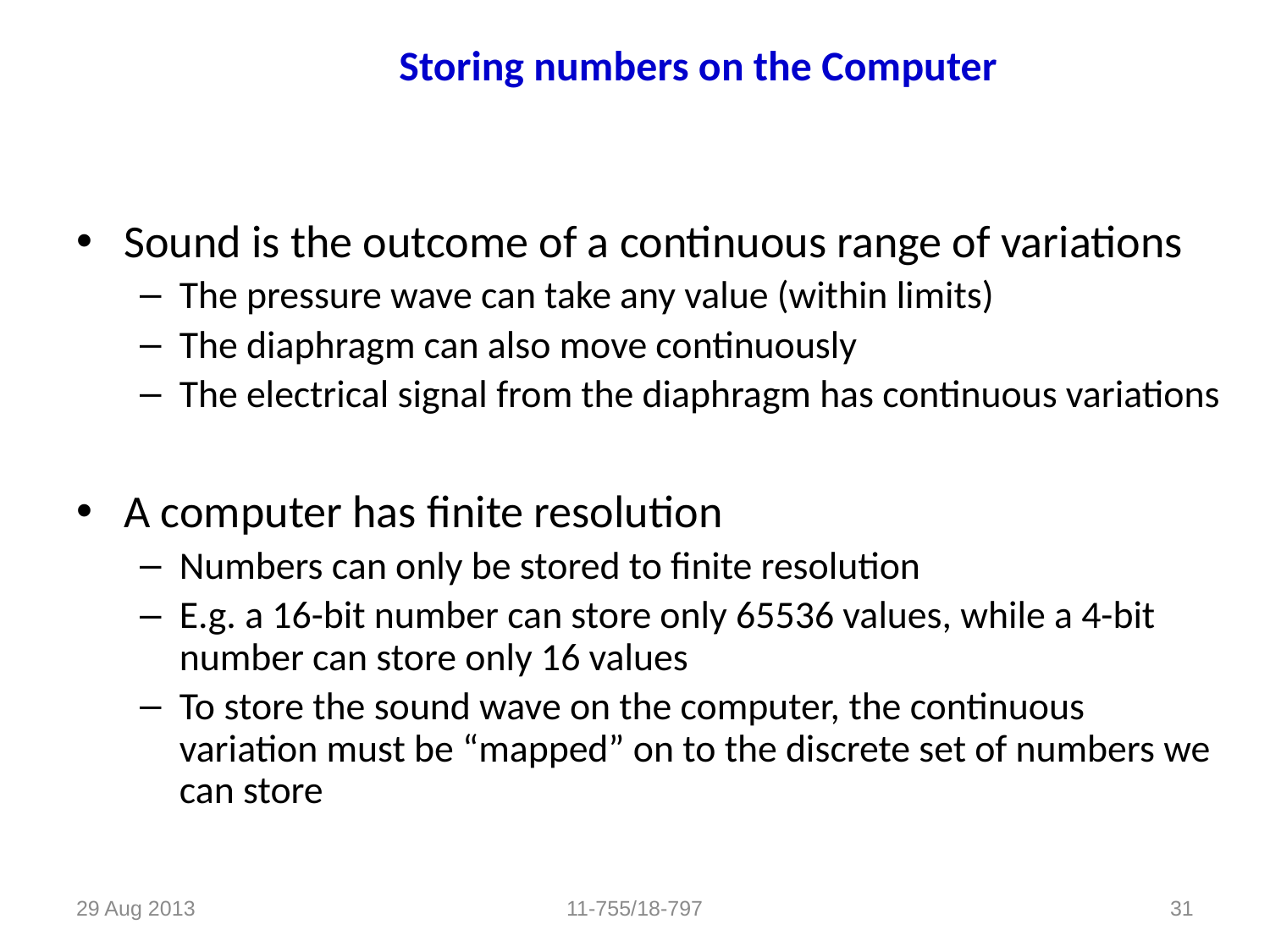

# Storing numbers on the Computer
Sound is the outcome of a continuous range of variations
The pressure wave can take any value (within limits)
The diaphragm can also move continuously
The electrical signal from the diaphragm has continuous variations

A computer has finite resolution
Numbers can only be stored to finite resolution
E.g. a 16-bit number can store only 65536 values, while a 4-bit number can store only 16 values
To store the sound wave on the computer, the continuous variation must be “mapped” on to the discrete set of numbers we can store

29 Aug 2013
11-755/18-797
31